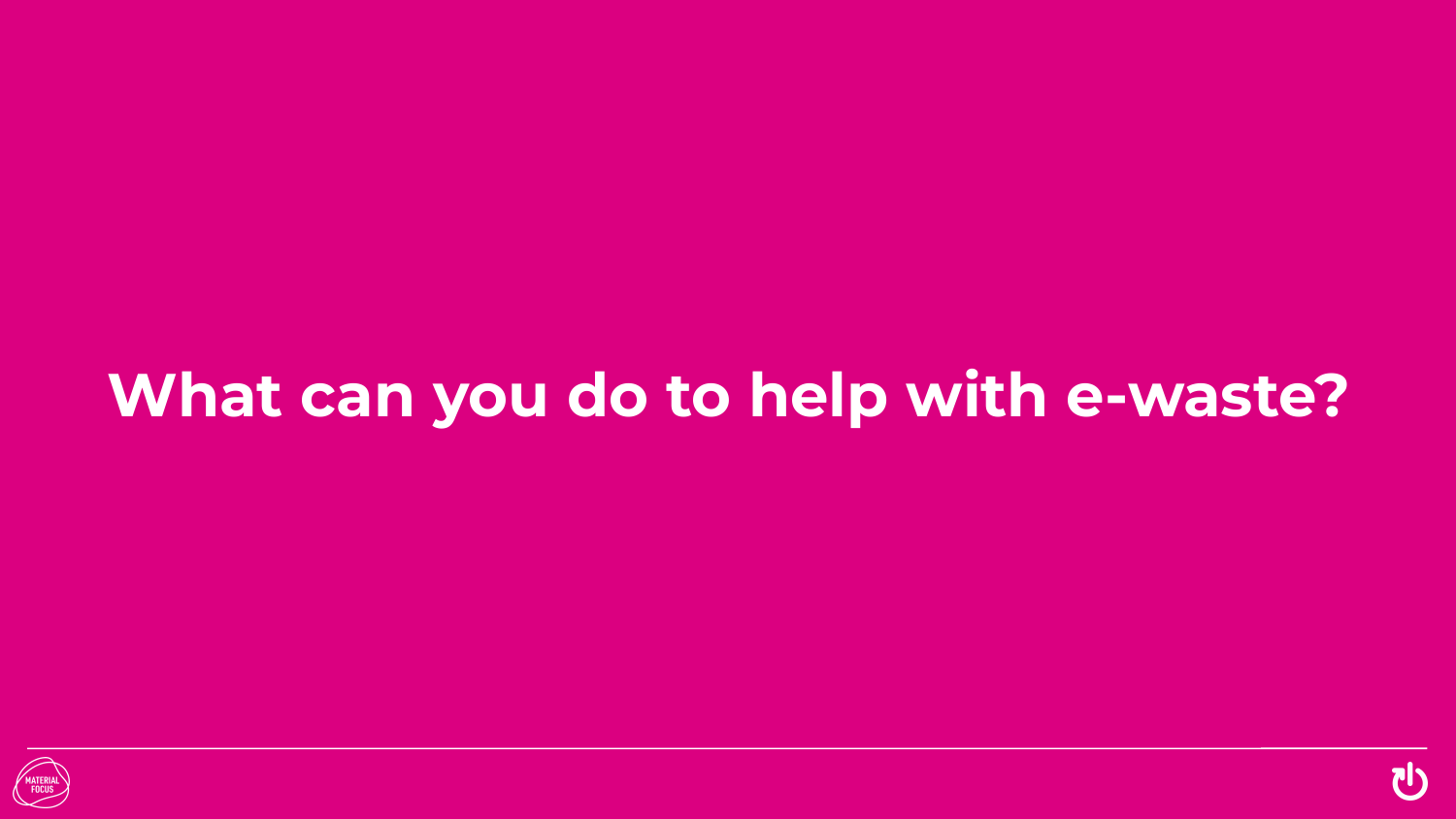

# What can you do to help with e-waste?